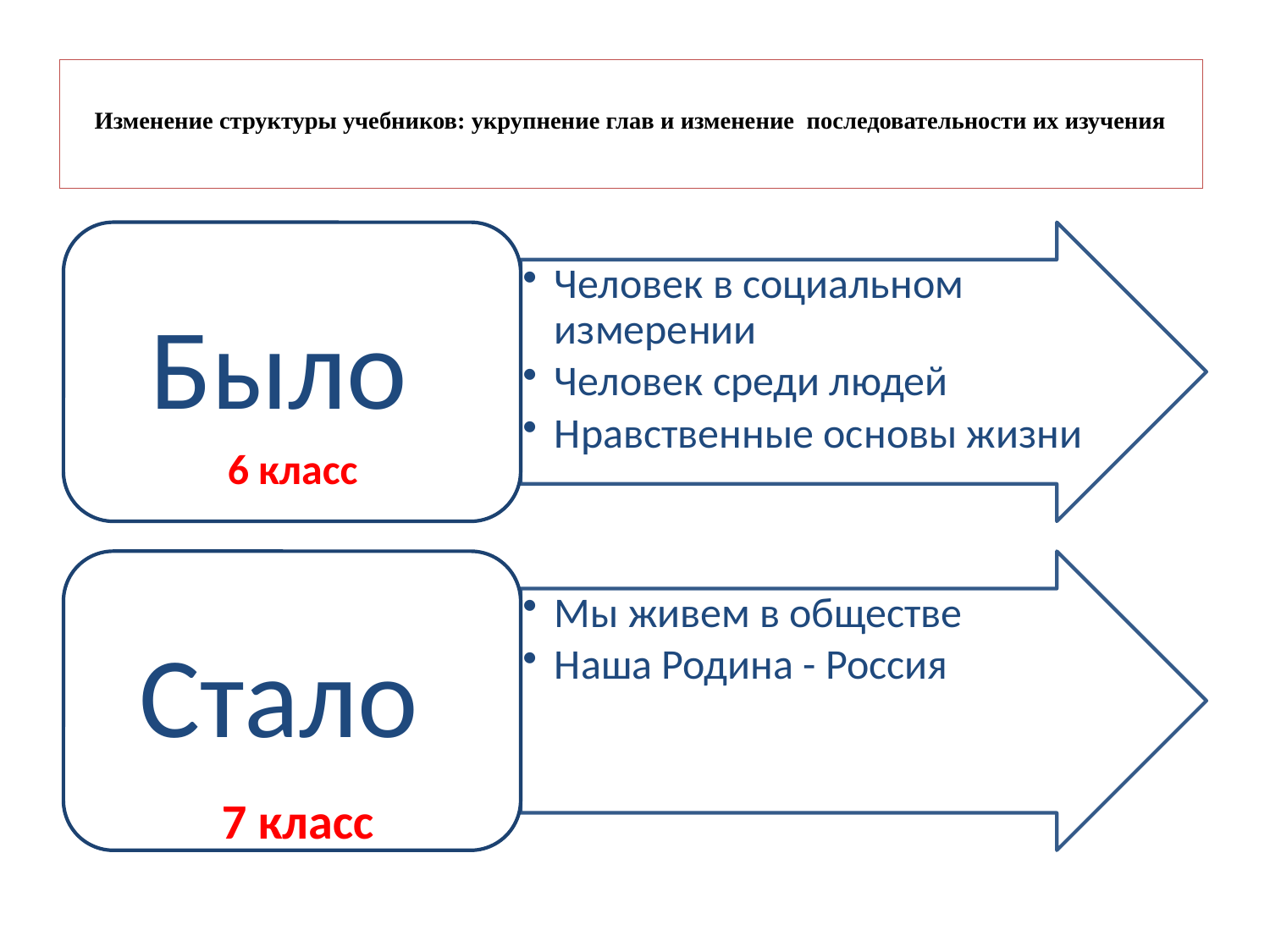

# Изменение структуры учебников: укрупнение глав и изменение  последовательности их изучения
Человек в социальном измерении
Человек среди людей
Нравственные основы жизни
Было
Мы живем в обществе
Наша Родина - Россия
Стало
6 класс
7 класс